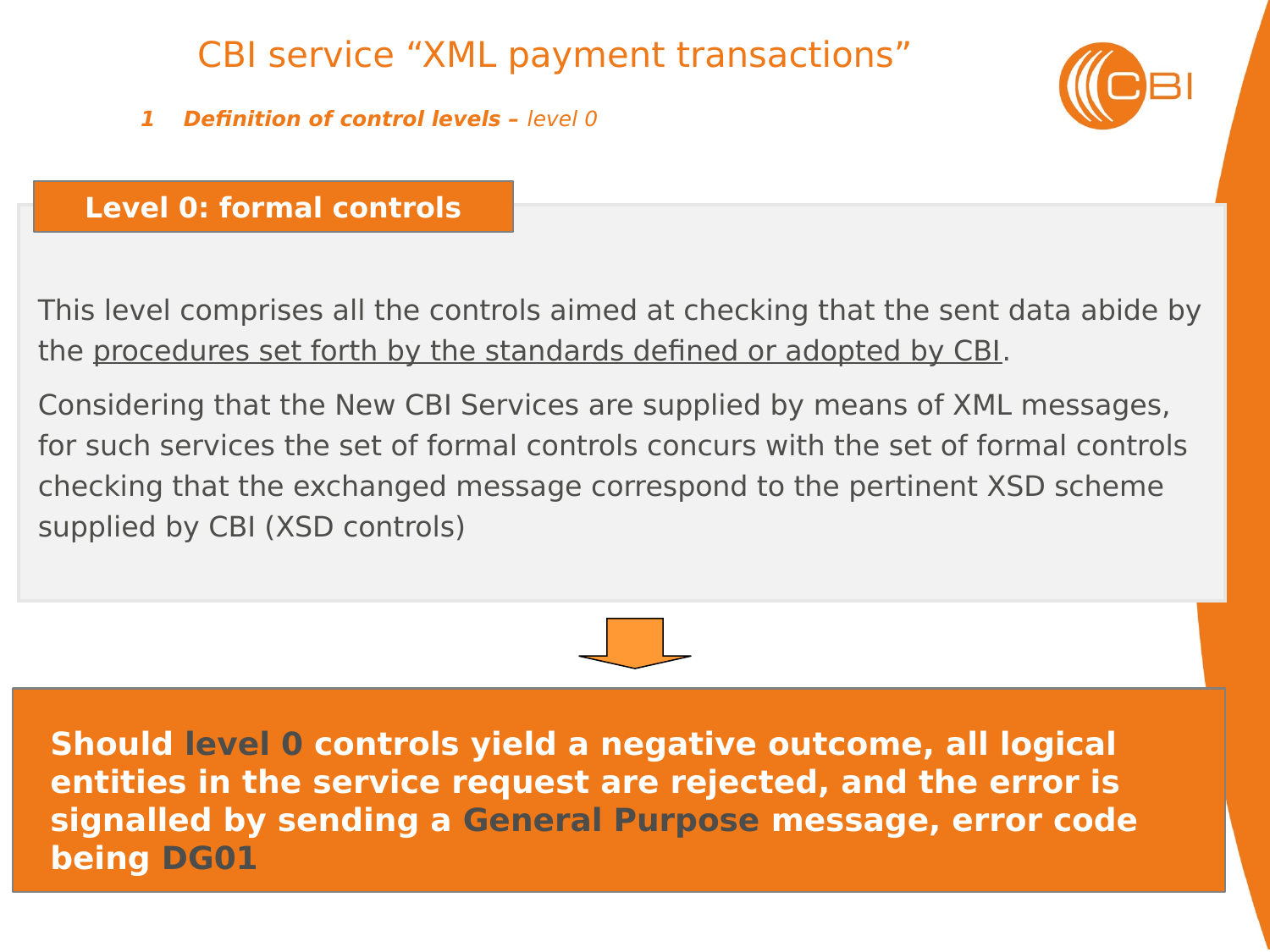

CBI service “XML payment transactions”
1	Definition of control levels – level 0
Level 0: formal controls

This level comprises all the controls aimed at checking that the sent data abide by the procedures set forth by the standards defined or adopted by CBI.
Considering that the New CBI Services are supplied by means of XML messages, for such services the set of formal controls concurs with the set of formal controls checking that the exchanged message correspond to the pertinent XSD scheme supplied by CBI (XSD controls)

Should level 0 controls yield a negative outcome, all logical entities in the service request are rejected, and the error is signalled by sending a General Purpose message, error code being DG01